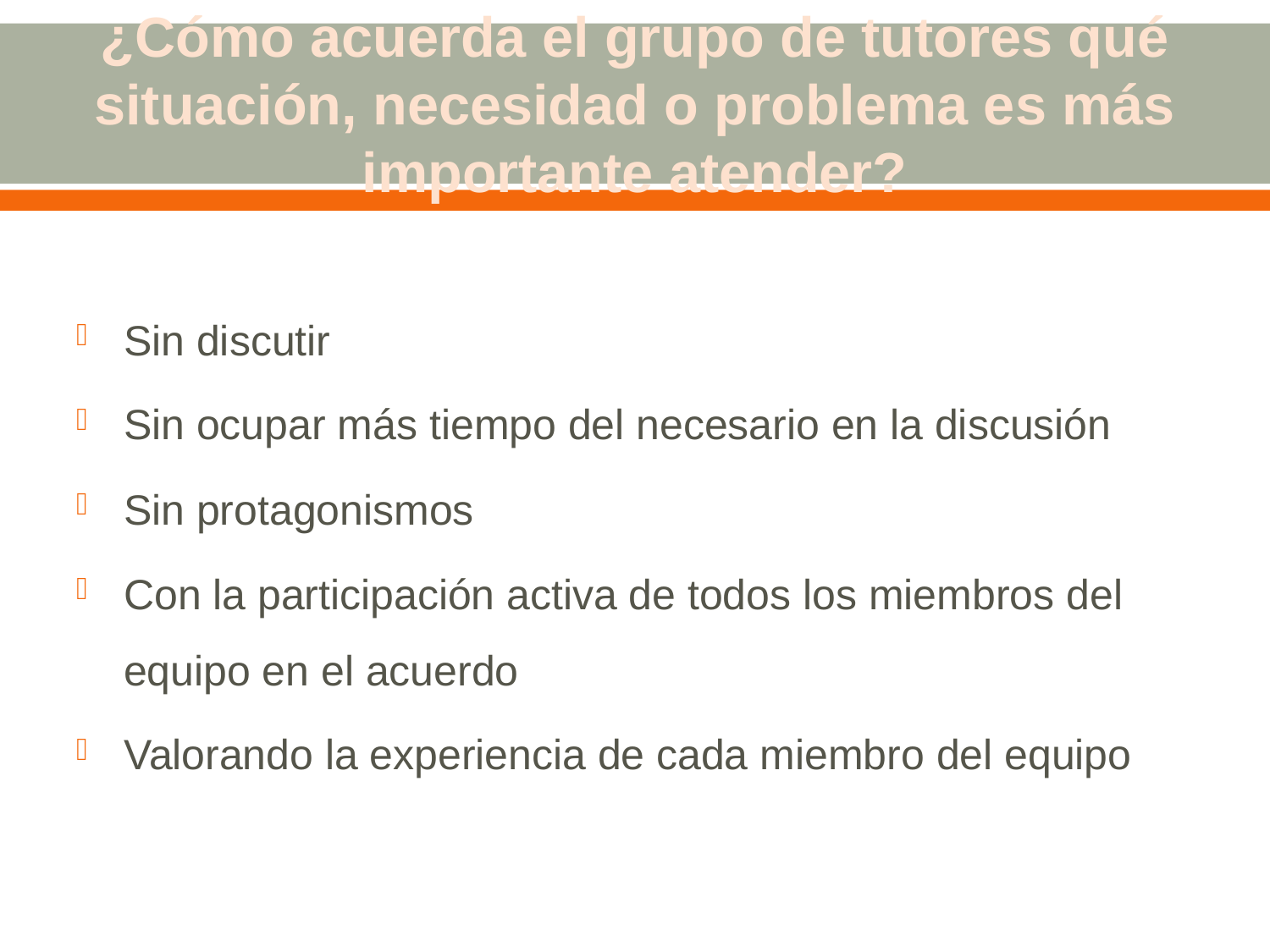

# ¿Cómo acuerda el grupo de tutores qué situación, necesidad o problema es más importante atender?

Sin discutir
Sin ocupar más tiempo del necesario en la discusión
Sin protagonismos
Con la participación activa de todos los miembros del equipo en el acuerdo
Valorando la experiencia de cada miembro del equipo